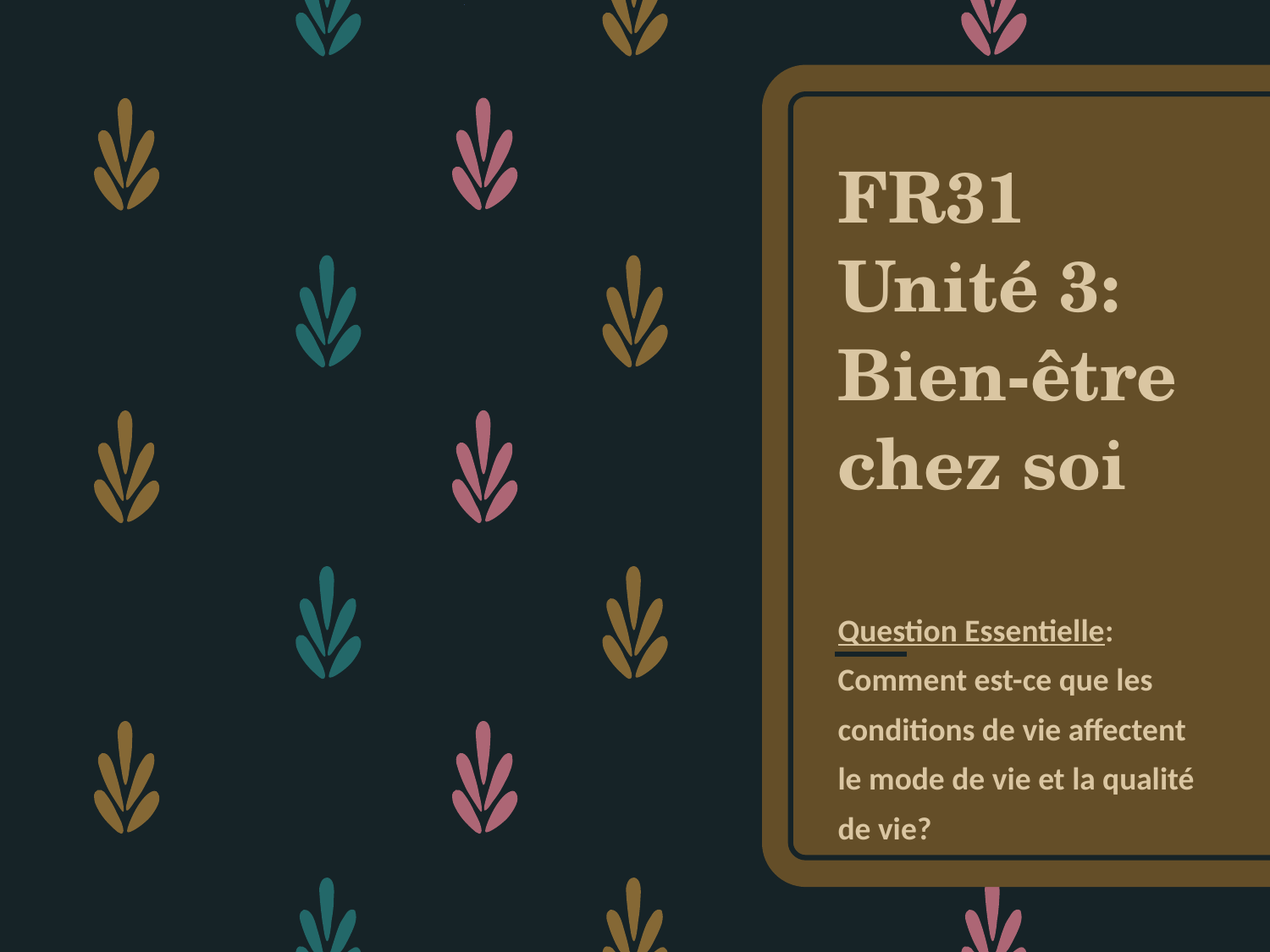

# FR31 Unité 3: Bien-être chez soi
Question Essentielle: Comment est-ce que les conditions de vie affectent le mode de vie et la qualité de vie?